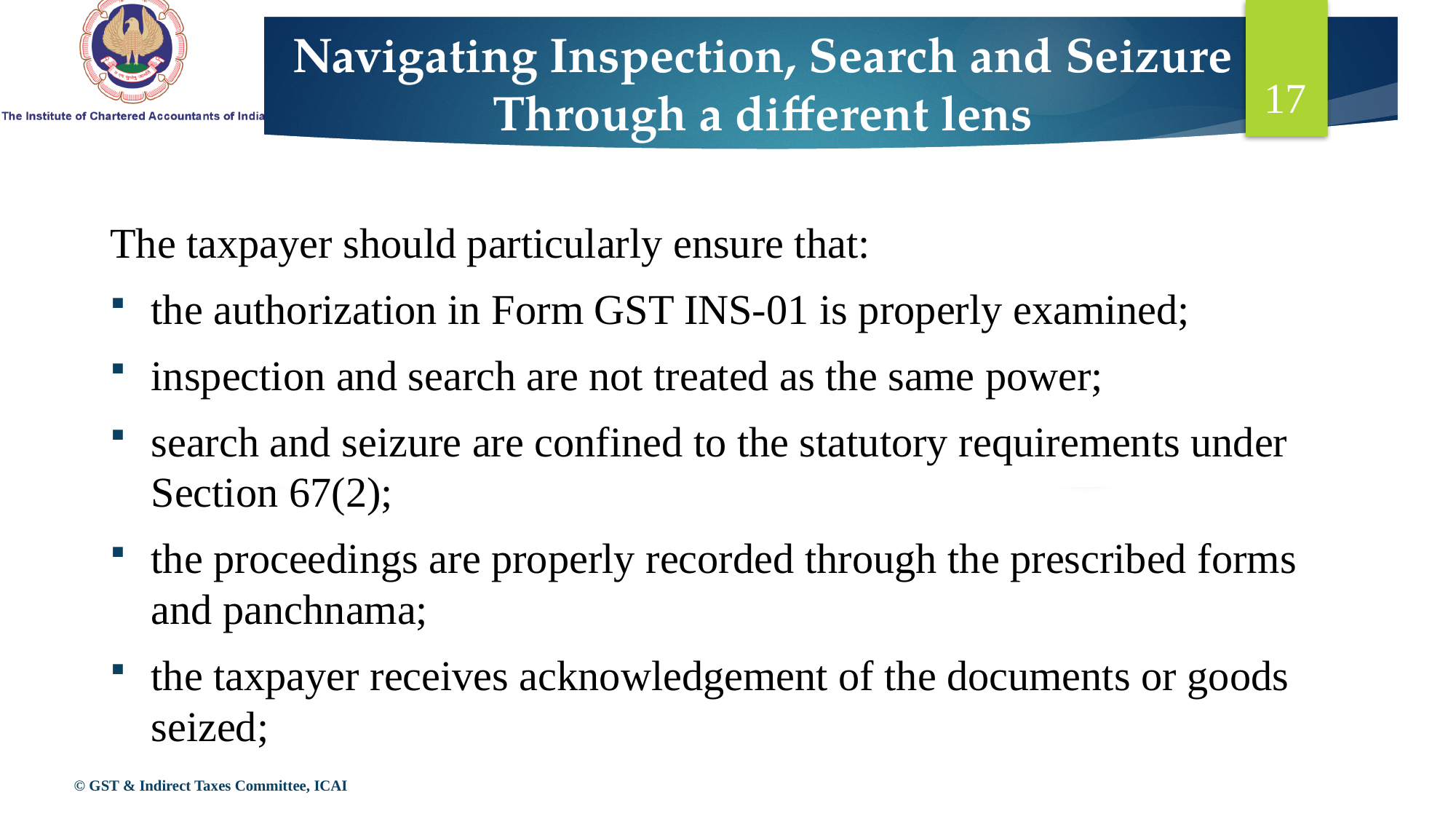

# Navigating Inspection, Search and Seizure Through a different lens
17
The taxpayer should particularly ensure that:
the authorization in Form GST INS-01 is properly examined;
inspection and search are not treated as the same power;
search and seizure are confined to the statutory requirements under Section 67(2);
the proceedings are properly recorded through the prescribed forms and panchnama;
the taxpayer receives acknowledgement of the documents or goods seized;

© GST & Indirect Taxes Committee, ICAI